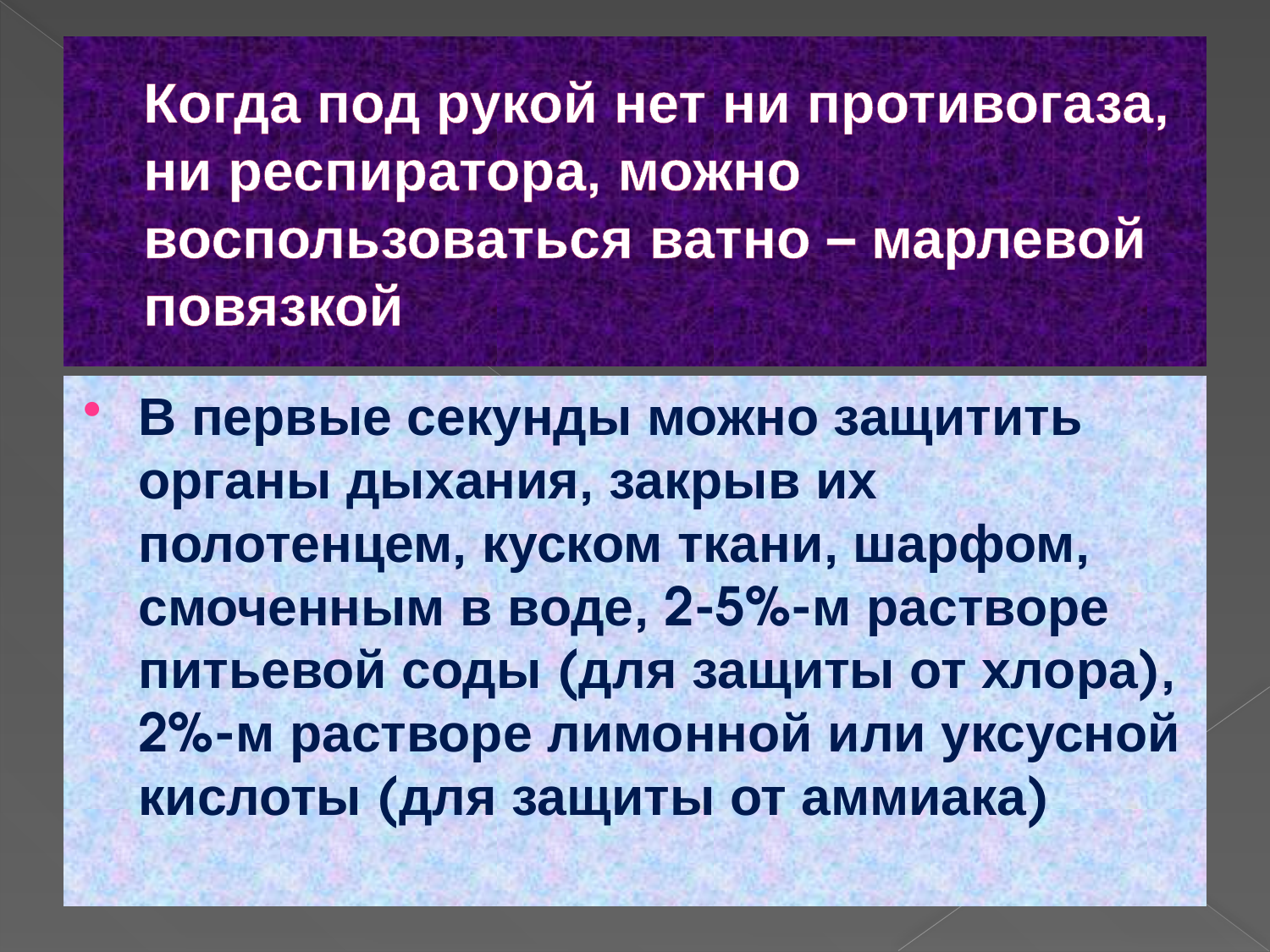

# Когда под рукой нет ни противогаза, ни респиратора, можно воспользоваться ватно – марлевой повязкой
В первые секунды можно защитить органы дыхания, закрыв их полотенцем, куском ткани, шарфом, смоченным в воде, 2-5%-м растворе питьевой соды (для защиты от хлора), 2%-м растворе лимонной или уксусной кислоты (для защиты от аммиака)